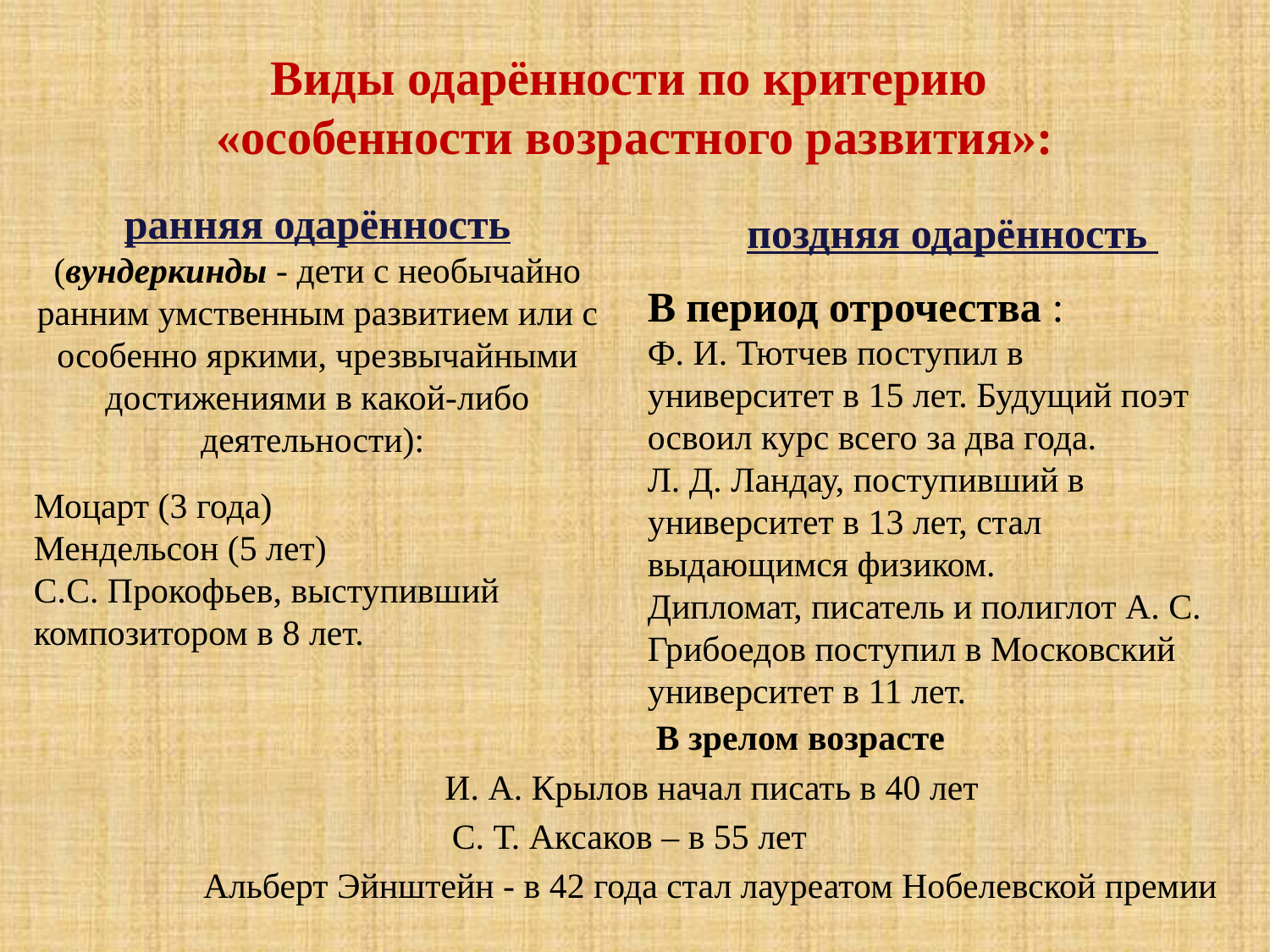

Виды одарённости по критерию
«особенности возрастного развития»:
ранняя одарённость (вундеркинды - дети с необычайно ранним умственным развитием или с особенно яркими, чрезвычайными достижениями в какой-либо деятельности):
поздняя одарённость
В период отрочества :
Ф. И. Тютчев поступил в университет в 15 лет. Будущий поэт освоил курс всего за два года.
Л. Д. Ландау, поступивший в университет в 13 лет, стал выдающимся физиком.
Дипломат, писатель и полиглот А. С. Грибоедов поступил в Московский университет в 11 лет.

Моцарт (3 года)
Мендельсон (5 лет)
С.С. Прокофьев, выступивший композитором в 8 лет.

                    В зрелом возрасте
И. А. Крылов начал писать в 40 лет
                            С. Т. Аксаков – в 55 лет
Альберт Эйнштейн - в 42 года стал лауреатом Нобелевской премии